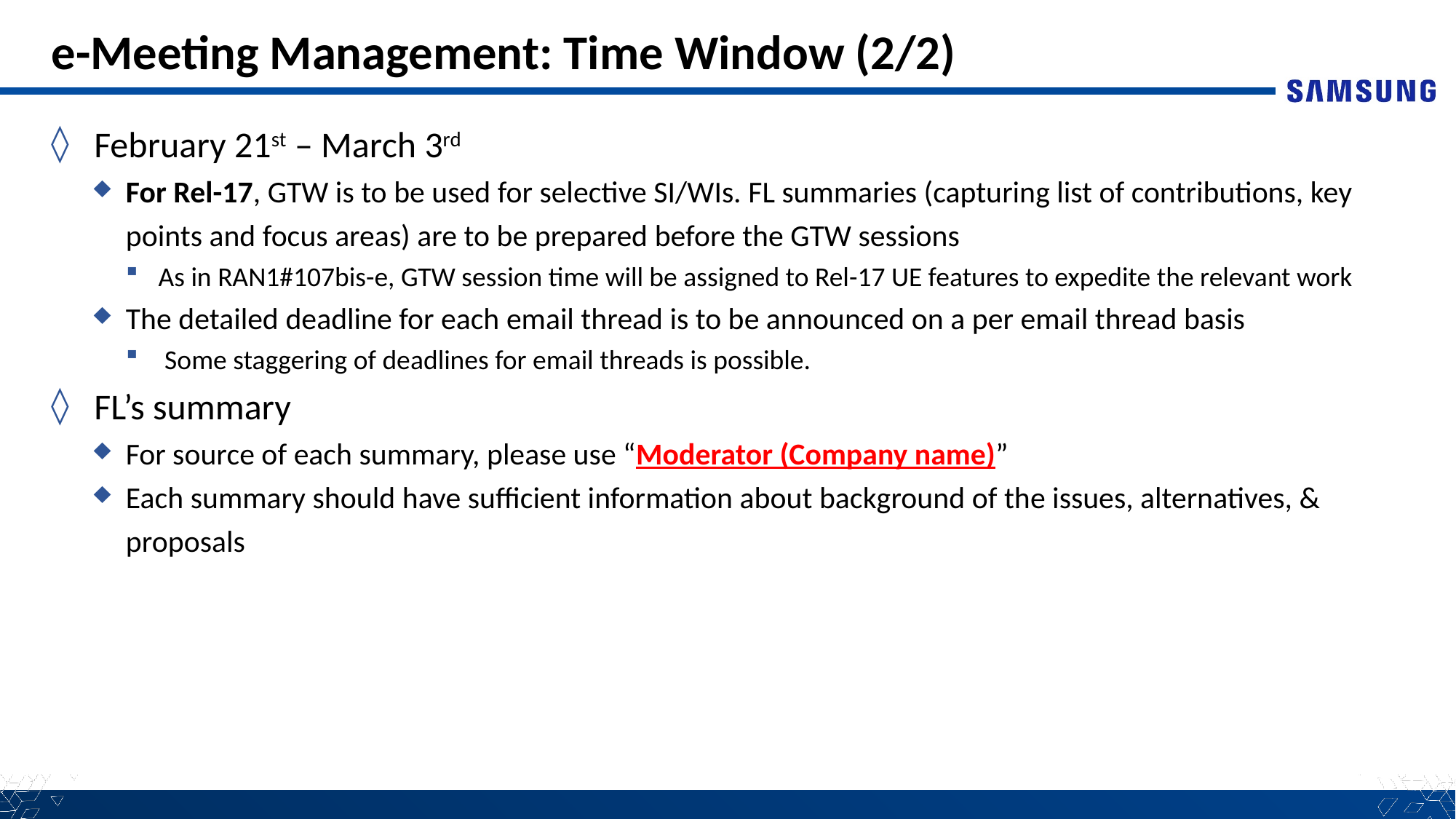

# e-Meeting Management: Time Window (2/2)
February 21st – March 3rd
For Rel-17, GTW is to be used for selective SI/WIs. FL summaries (capturing list of contributions, key points and focus areas) are to be prepared before the GTW sessions
As in RAN1#107bis-e, GTW session time will be assigned to Rel-17 UE features to expedite the relevant work
The detailed deadline for each email thread is to be announced on a per email thread basis
 Some staggering of deadlines for email threads is possible.
FL’s summary
For source of each summary, please use “Moderator (Company name)”
Each summary should have sufficient information about background of the issues, alternatives, & proposals